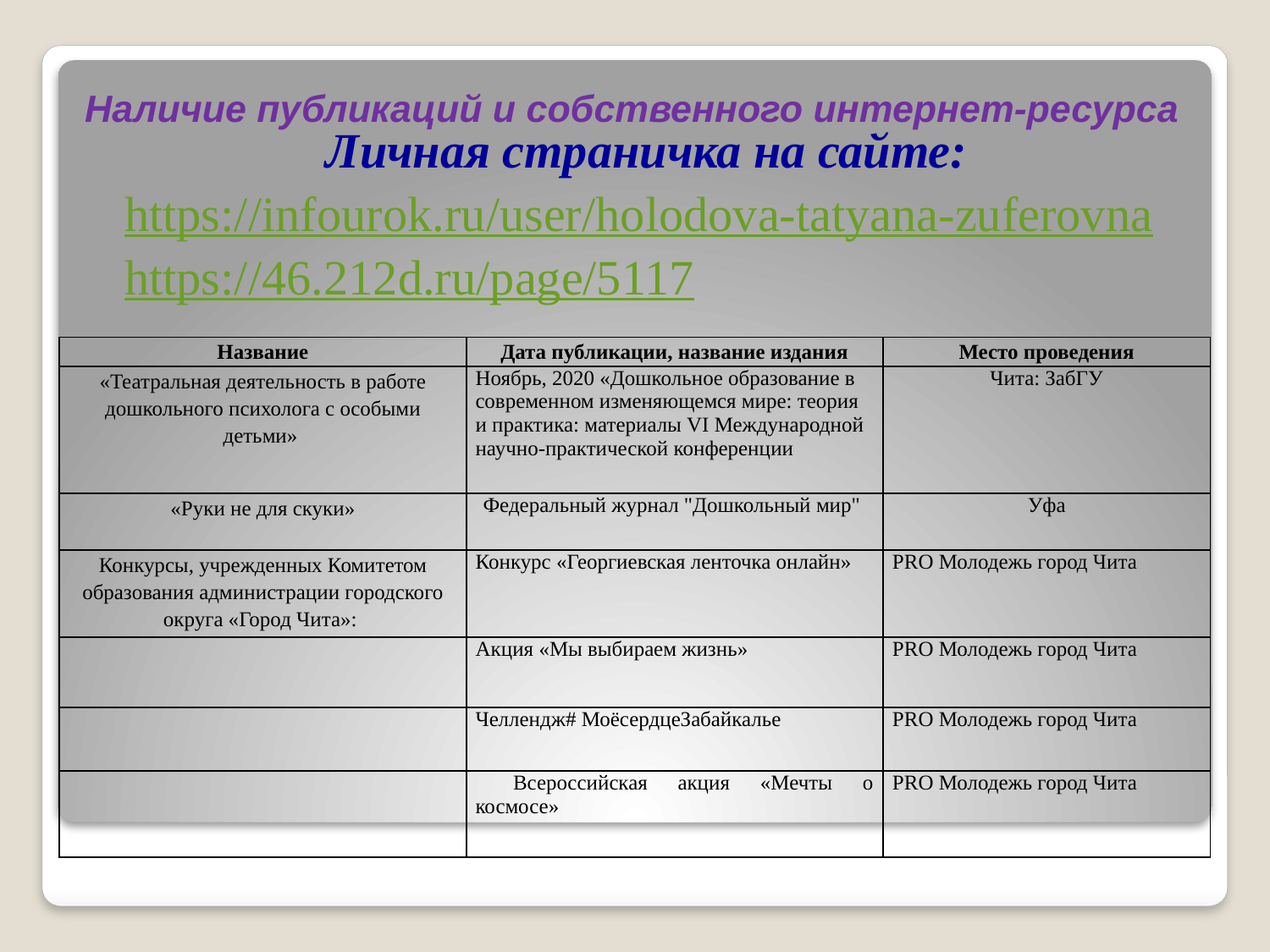

# Наличие публикаций и собственного интернет-ресурса
Личная страничка на сайте:
https://infourok.ru/user/holodova-tatyana-zuferovna
https://46.212d.ru/page/5117

| Название | Дата публикации, название издания | Место проведения |
| --- | --- | --- |
| «Театральная деятельность в работе дошкольного психолога с особыми детьми» | Ноябрь, 2020 «Дошкольное образование в современном изменяющемся мире: теория и практика: материалы VI Международной научно-практической конференции | Чита: ЗабГУ |
| «Руки не для скуки» | Федеральный журнал "Дошкольный мир" | Уфа |
| Конкурсы, учрежденных Комитетом образования администрации городского округа «Город Чита»: | Конкурс «Георгиевская ленточка онлайн» | PRO Молодежь город Чита |
|  | Акция «Мы выбираем жизнь» | PRO Молодежь город Чита |
|  | Челлендж# МоёсердцеЗабайкалье | PRO Молодежь город Чита |
|  | Всероссийская акция «Мечты о космосе» | PRO Молодежь город Чита |